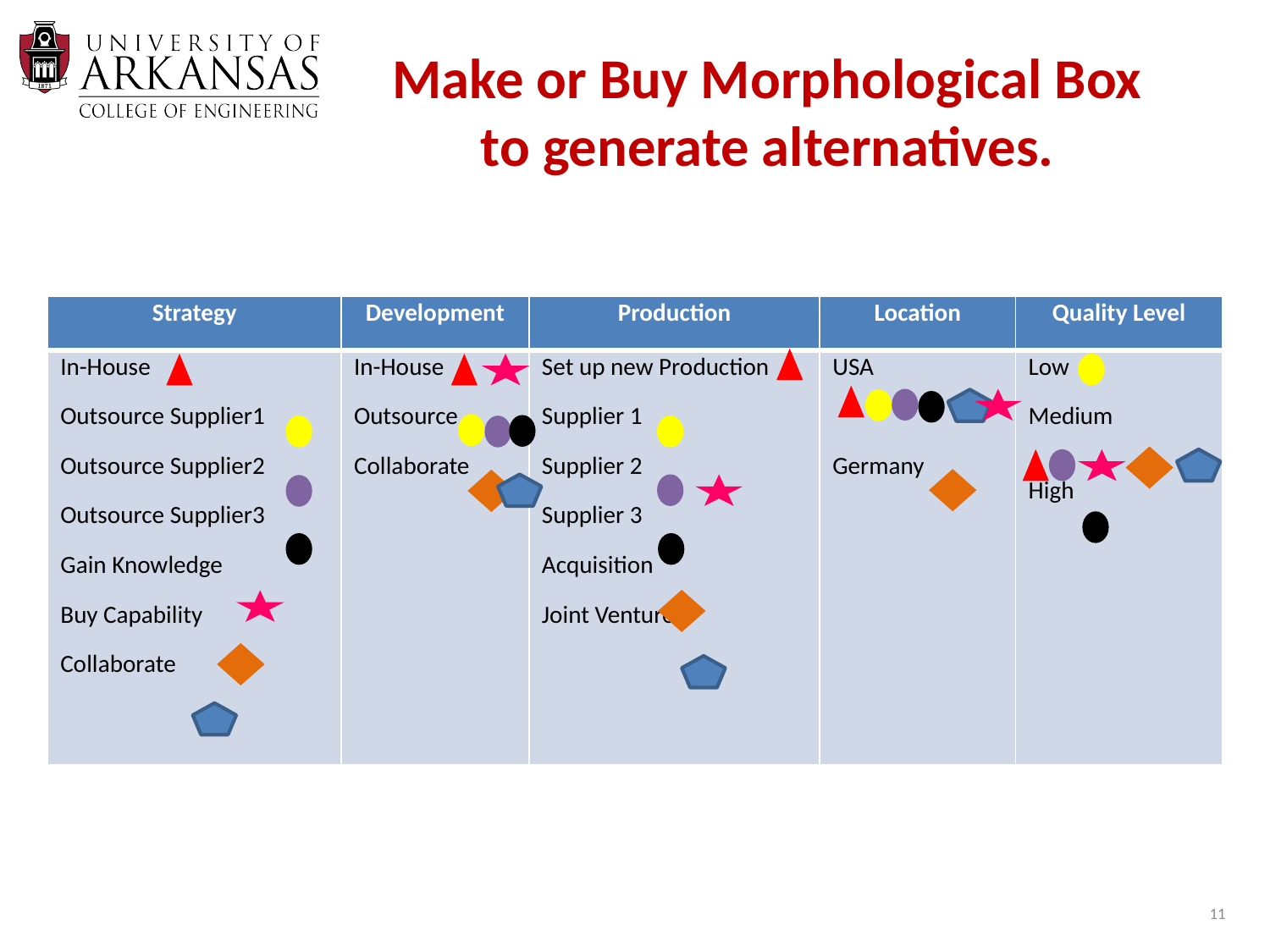

# Make or Buy Morphological Box to generate alternatives.
| Strategy | Development | Production | Location | Quality Level |
| --- | --- | --- | --- | --- |
| In-House Outsource Supplier1 Outsource Supplier2 Outsource Supplier3 Gain Knowledge Buy Capability Collaborate | In-House Outsource Collaborate | Set up new Production Supplier 1 Supplier 2 Supplier 3 Acquisition Joint Venture | USA Germany | Low Medium High |

11